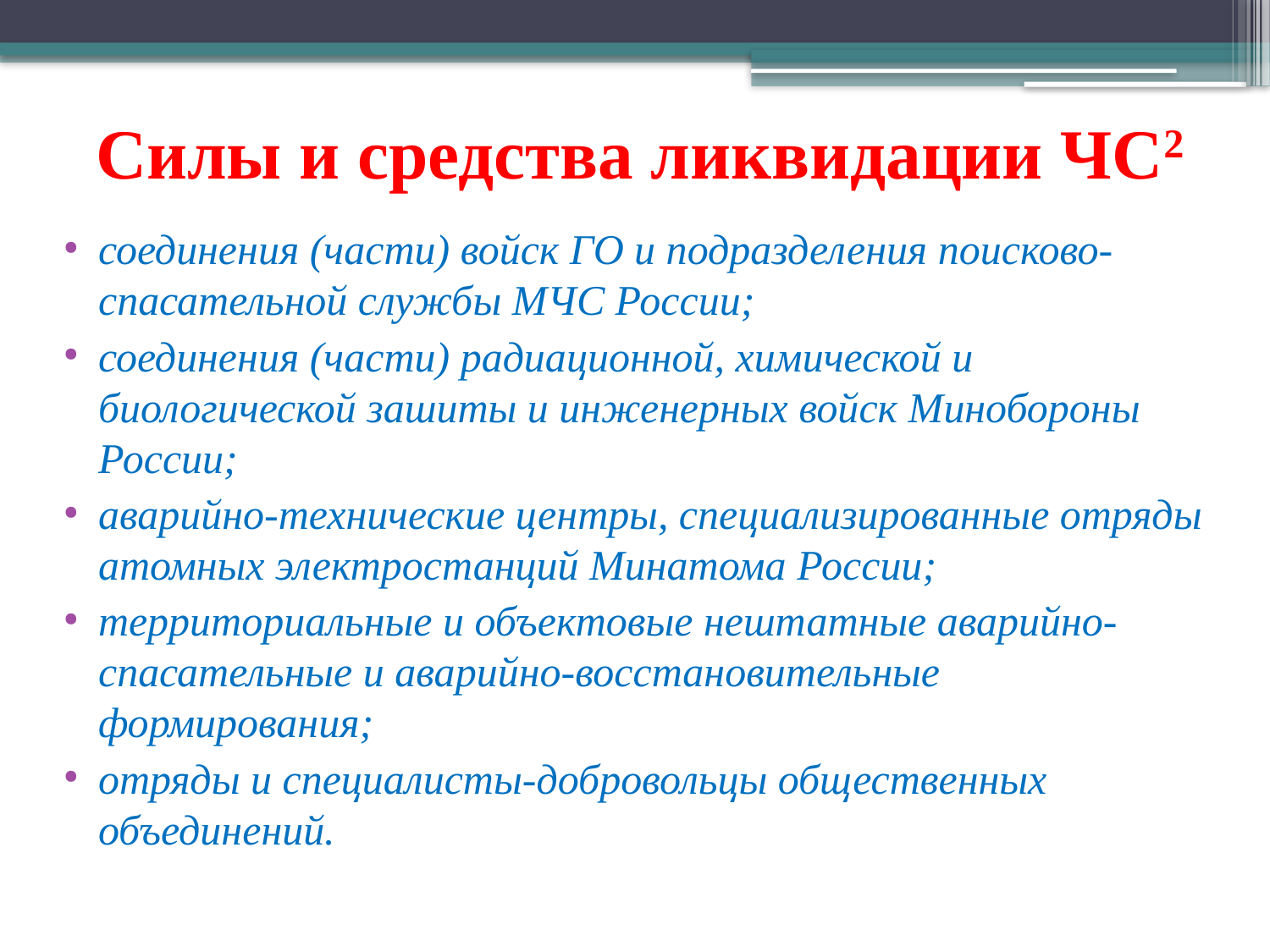

# Силы и средства ликвидации ЧС2
соединения (части) войск ГО и подразделения поисково-спасательной службы МЧС России;
соединения (части) радиационной, химической и биологической зашиты и инженерных войск Минобороны России;
аварийно-технические центры, специализированные отряды атомных электростанций Минатома России;
территориальные и объектовые нештатные аварийно-спасательные и аварийно-восстановительные формирования;
отряды и специалисты-добровольцы общественных объединений.